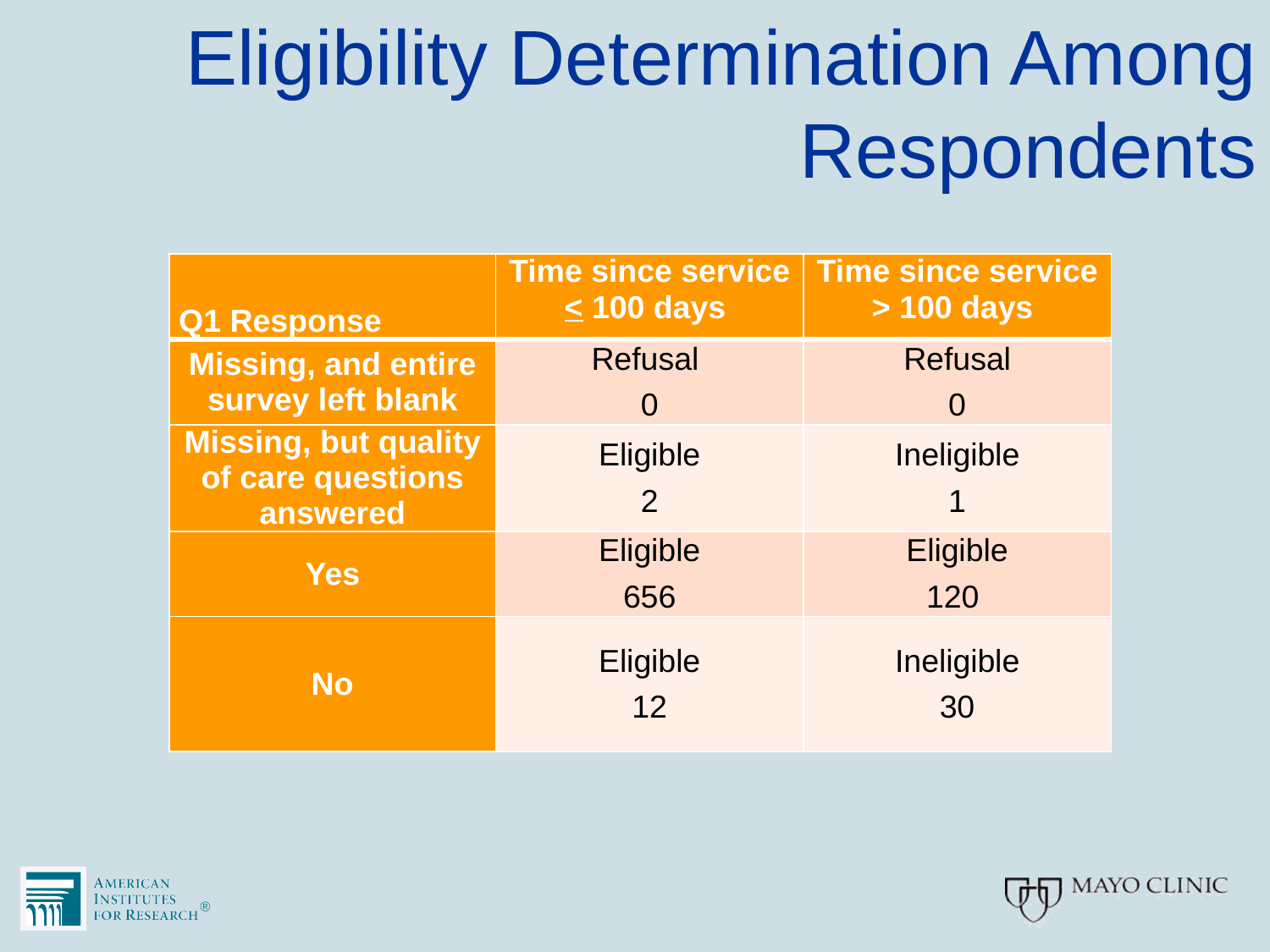

# Eligibility Determination Among Respondents
| Q1 Response | Time since service < 100 days | Time since service > 100 days |
| --- | --- | --- |
| Missing, and entire survey left blank | Refusal 0 | Refusal 0 |
| Missing, but quality of care questions answered | Eligible 2 | Ineligible 1 |
| Yes | Eligible 656 | Eligible 120 |
| No | Eligible 12 | Ineligible 30 |